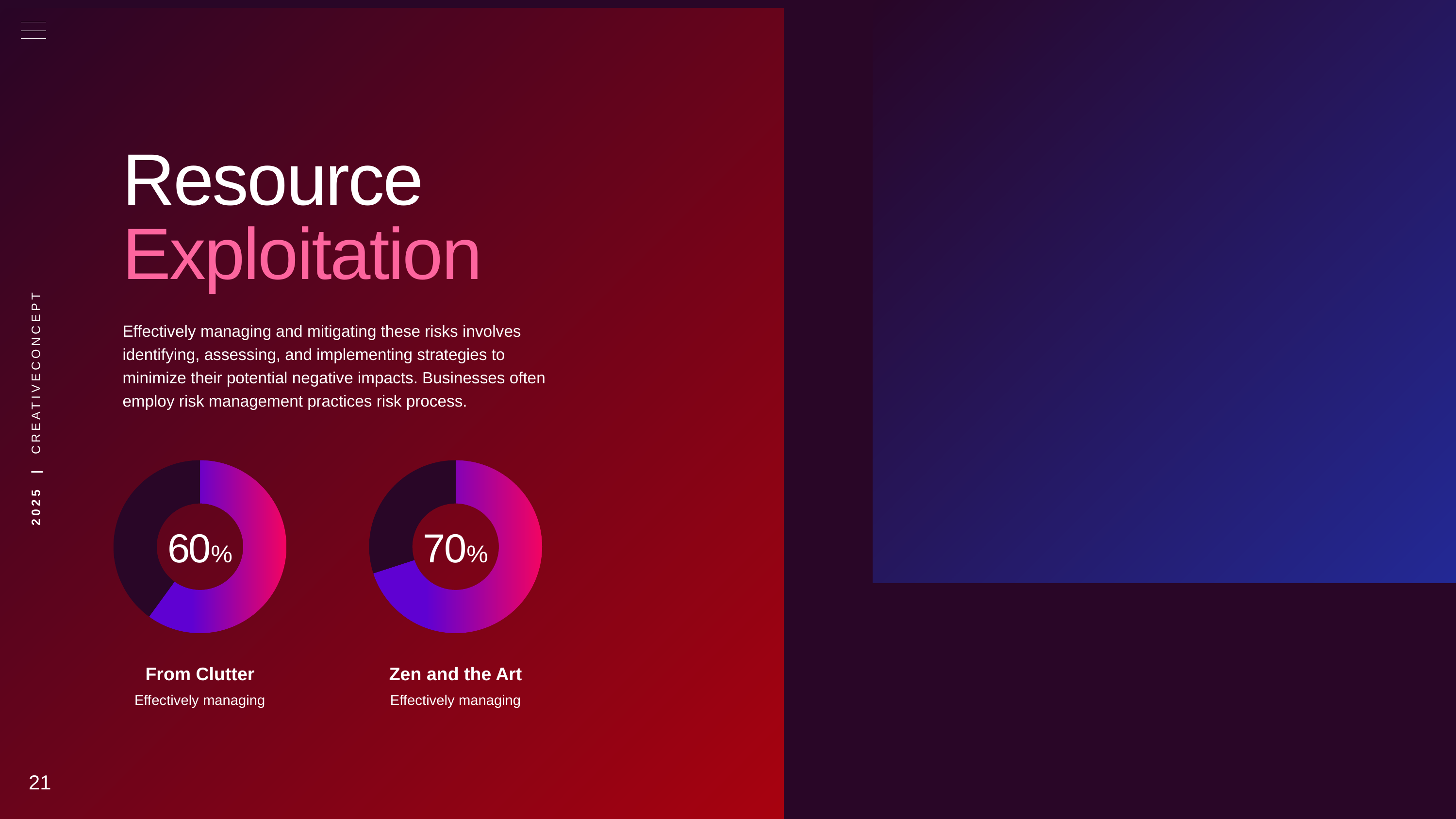

Resource Exploitation
Effectively managing and mitigating these risks involves identifying, assessing, and implementing strategies to minimize their potential negative impacts. Businesses often employ risk management practices risk process.

### Chart

| Category | Sales |
|---|---|
| 1st Qtr | 60.0 |
| 2nd Qtr | 40.0 |

### Chart

| Category | Sales |
|---|---|
| 1st Qtr | 70.0 |
| 2nd Qtr | 30.0 |
60%
70%
From Clutter
Effectively managing
Zen and the Art
Effectively managing